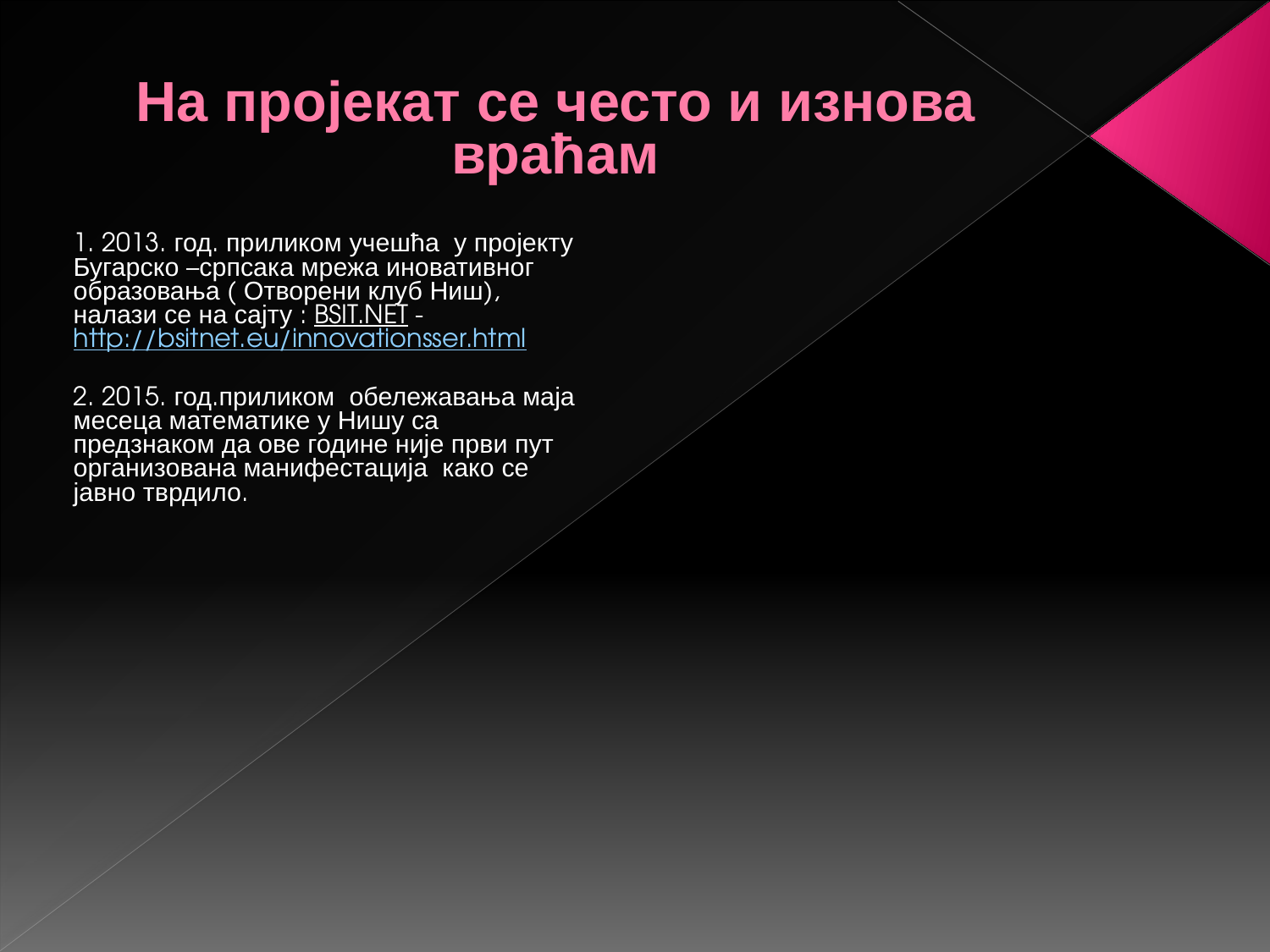

# На пројекат се често и изнова враћам
1. 2013. год. приликом учешћа  у пројекту Бугарско –српсака мрежа иновативног образовања ( Отворени клуб Ниш), налази се на сајту : BSIT.NET - http://bsitnet.eu/innovationsser.html

2. 2015. год.приликом  обележавања маја месеца математике у Нишу са предзнаком да ове године није први пут  организована манифестација  како се јавно тврдило.